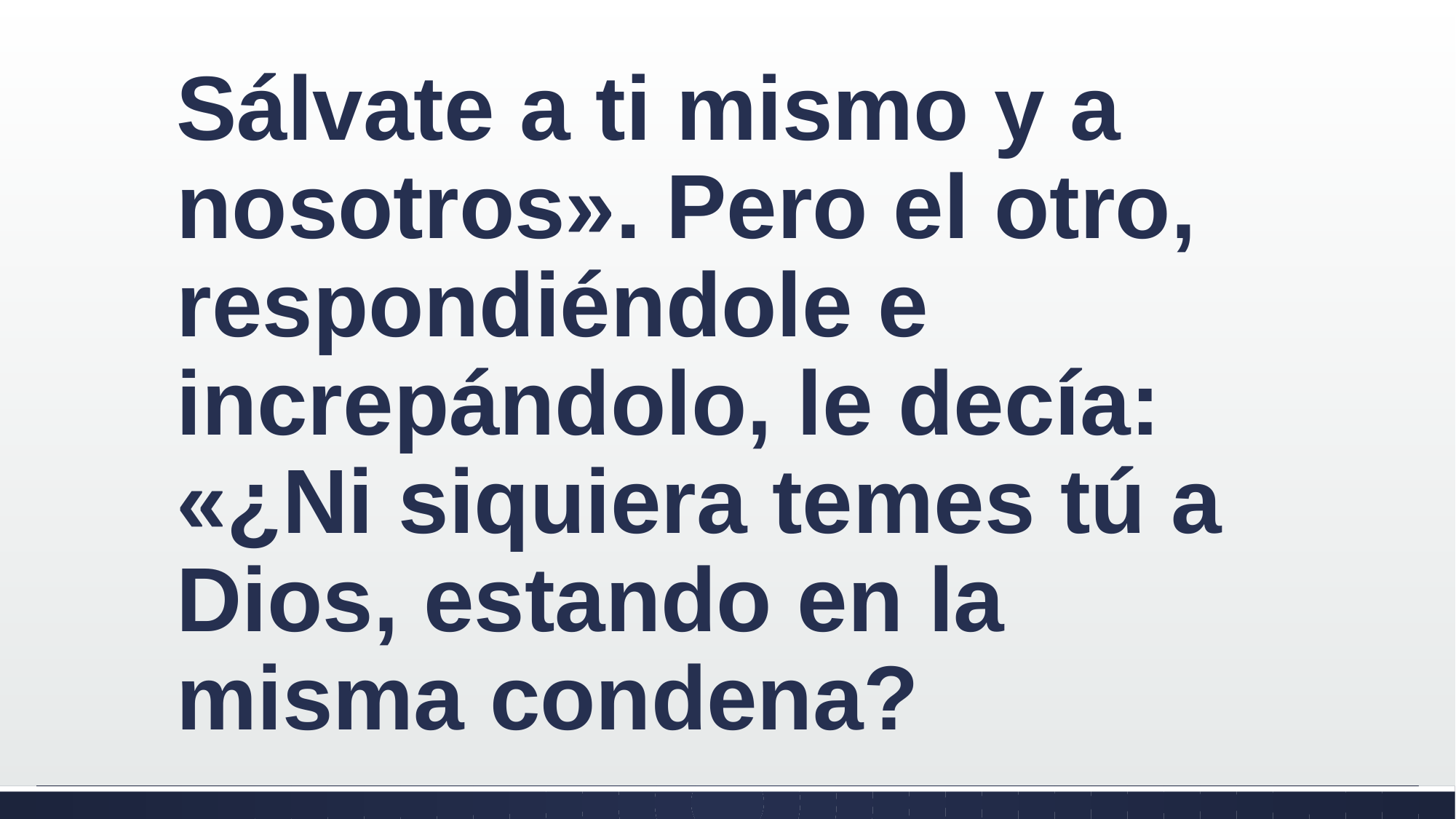

#
Sálvate a ti mismo y a nosotros». Pero el otro, respondiéndole e increpándolo, le decía: «¿Ni siquiera temes tú a Dios, estando en la misma condena?